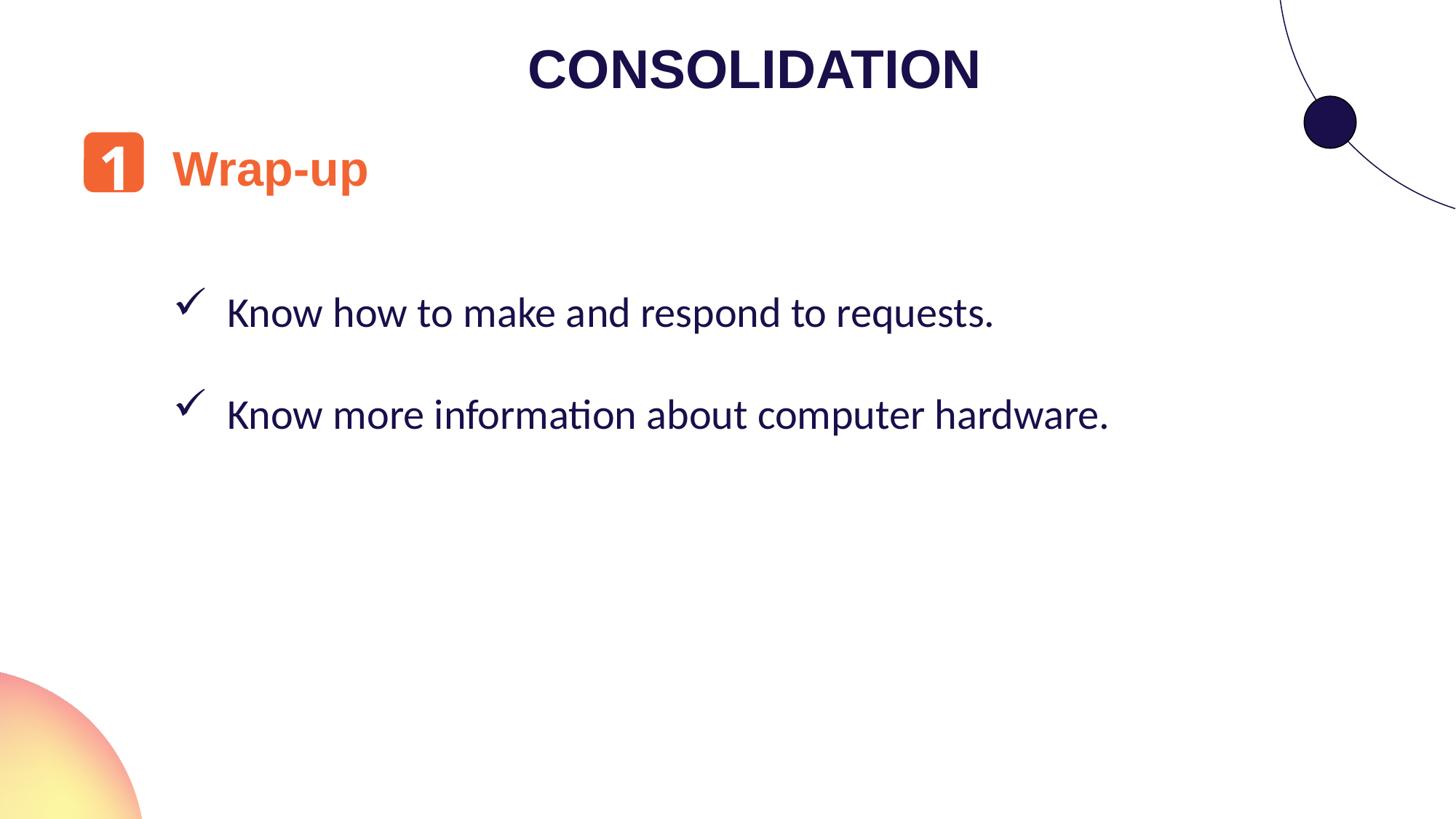

CONSOLIDATION
1

Wrap-up
Know how to make and respond to requests.
Know more information about computer hardware.